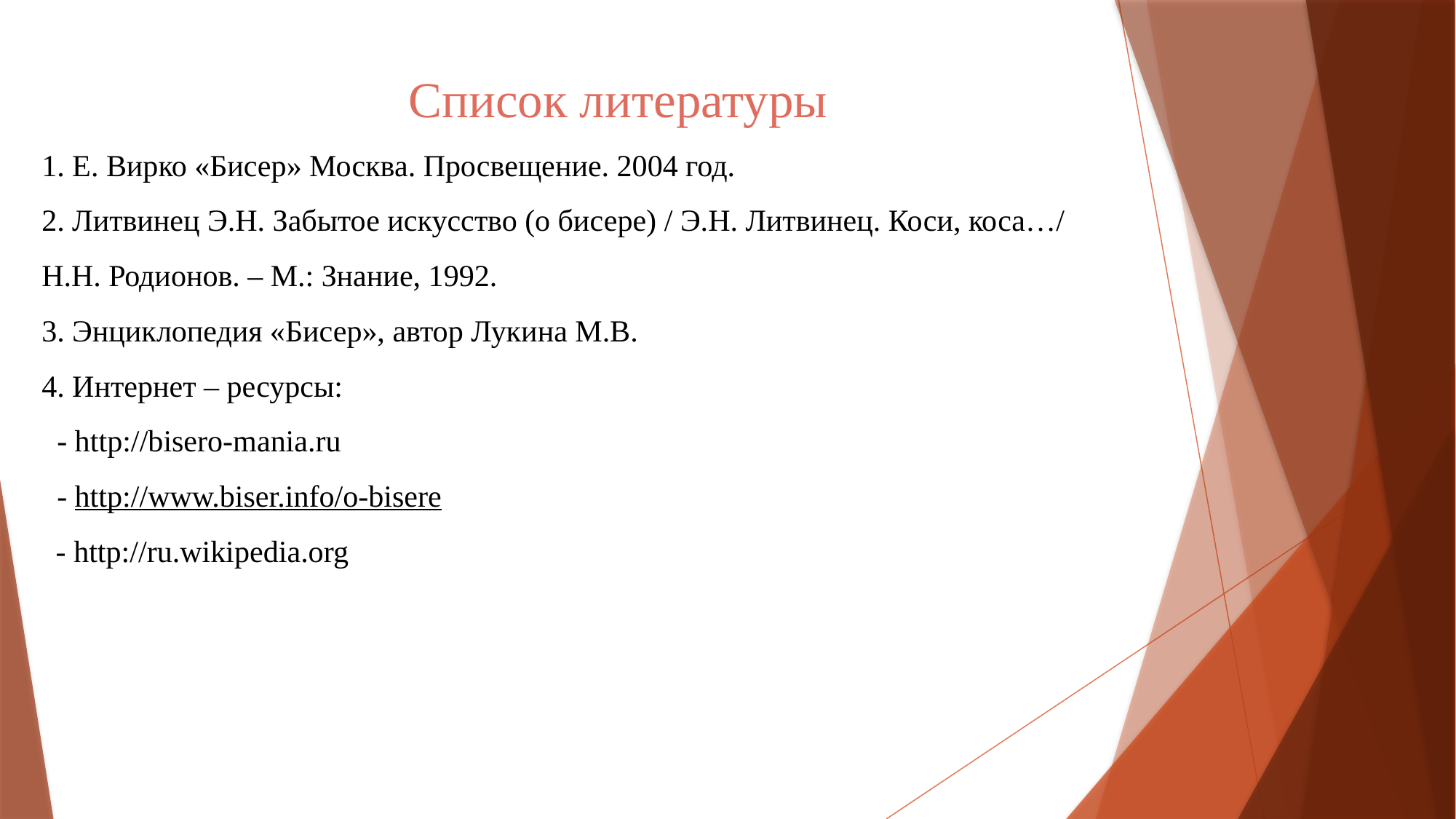

# Список литературы 1. Е. Вирко «Бисер» Москва. Просвещение. 2004 год. 2. Литвинец Э.Н. Забытое искусство (о бисере) / Э.Н. Литвинец. Коси, коса…/ Н.Н. Родионов. – М.: Знание, 1992. 3. Энциклопедия «Бисер», автор Лукина М.В. 4. Интернет – ресурсы: - http://bisero-mania.ru - http://www.biser.info/o-bisere - http://ru.wikipedia.org